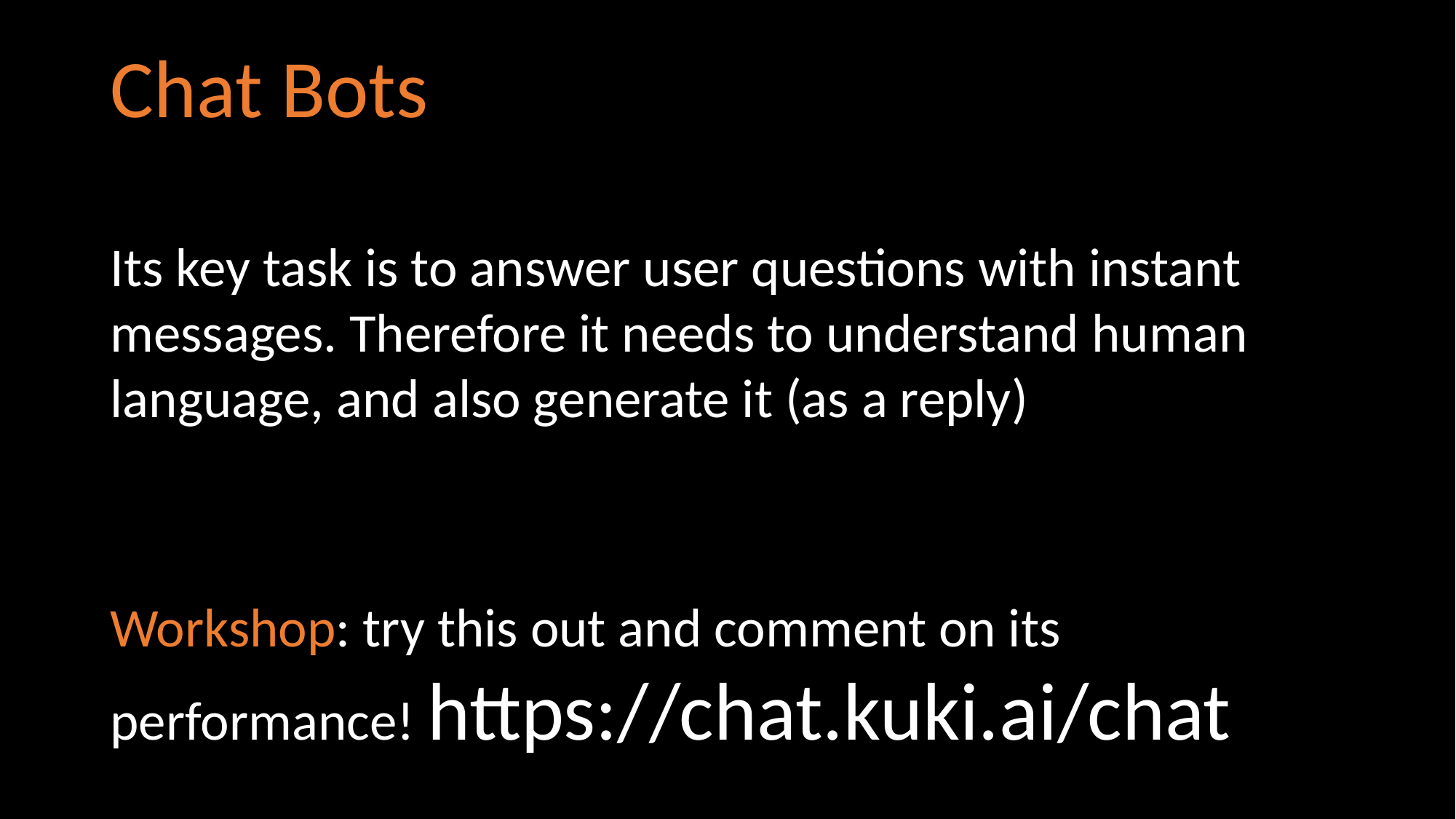

Chat Bots

Its key task is to answer user questions with instant messages. Therefore it needs to understand human language, and also generate it (as a reply)

Workshop: try this out and comment on its performance! https://chat.kuki.ai/chat